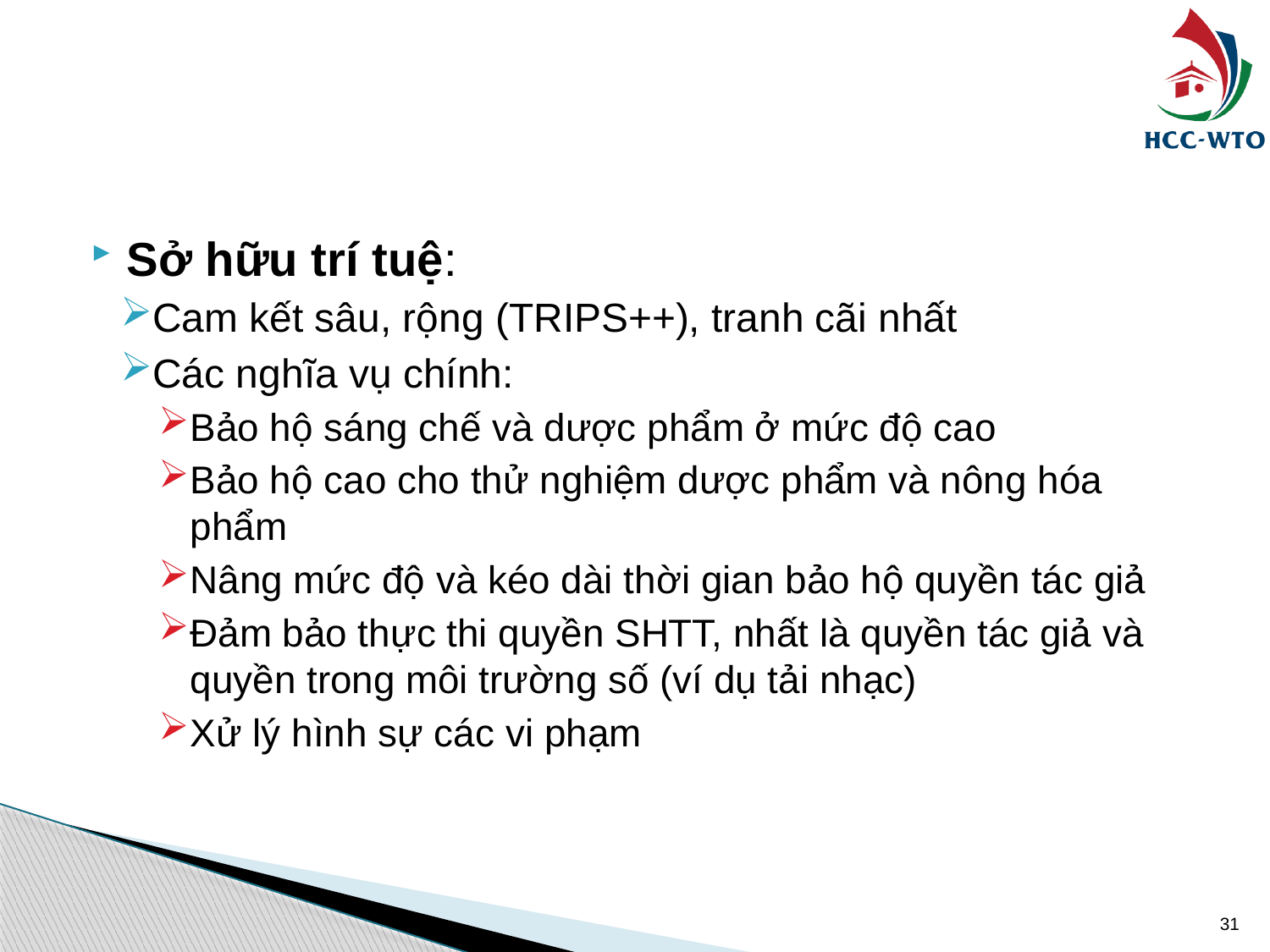

#
Sở hữu trí tuệ:
Cam kết sâu, rộng (TRIPS++), tranh cãi nhất
Các nghĩa vụ chính:
Bảo hộ sáng chế và dược phẩm ở mức độ cao
Bảo hộ cao cho thử nghiệm dược phẩm và nông hóa phẩm
Nâng mức độ và kéo dài thời gian bảo hộ quyền tác giả
Đảm bảo thực thi quyền SHTT, nhất là quyền tác giả và quyền trong môi trường số (ví dụ tải nhạc)
Xử lý hình sự các vi phạm

31